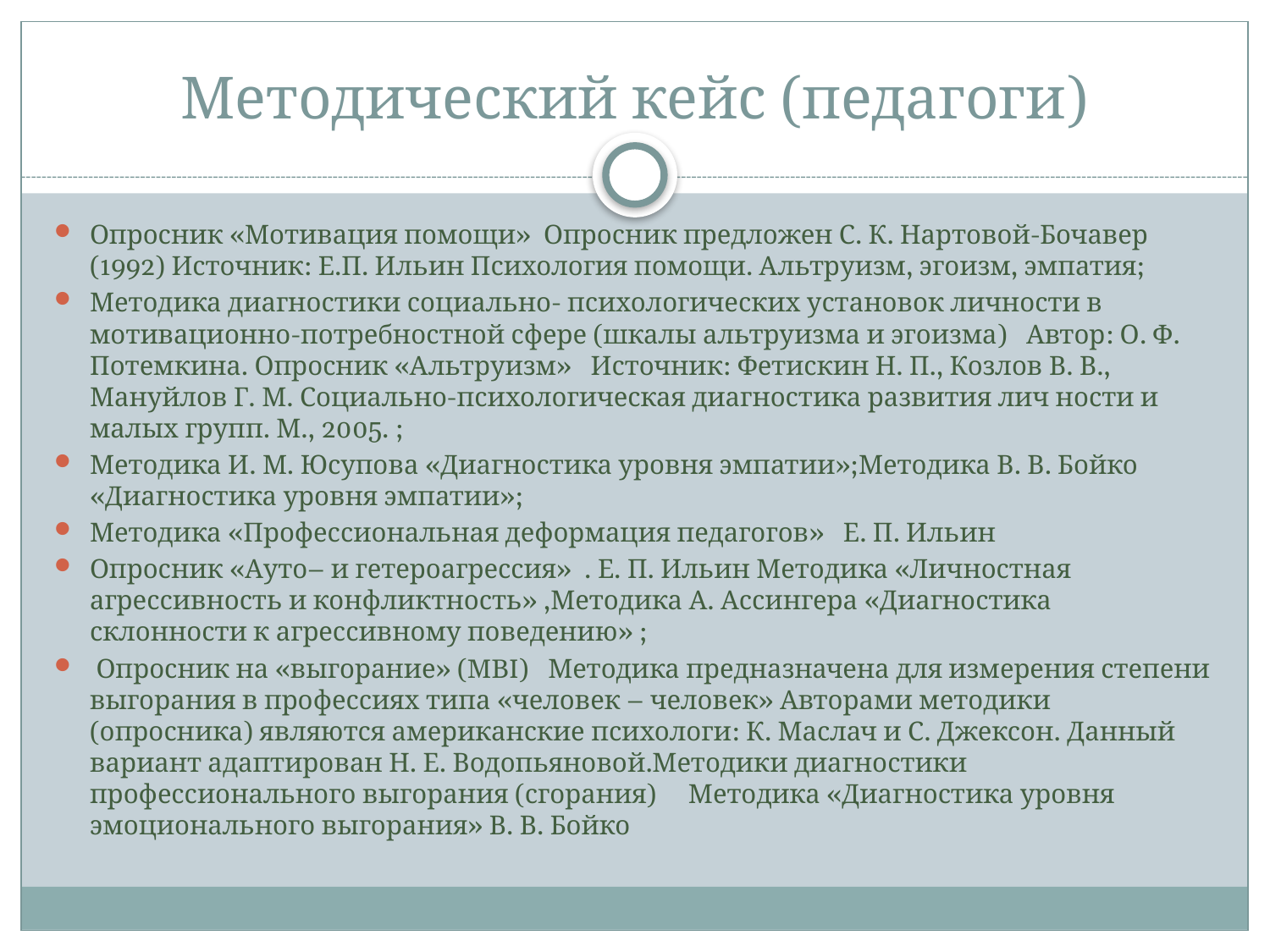

# Методический кейс (педагоги)
Опросник «Мотивация помощи»  Опросник предложен С. К. Нартовой-Бочавер (1992) Источник: Е.П. Ильин Психология помощи. Альтруизм, эгоизм, эмпатия;
Методика диагностики социально- психологических установок личности в мотивационно-потребностной сфере (шкалы альтруизма и эгоизма)   Автор: О. Ф. Потемкина. Опросник «Альтруизм»   Источник: Фетискин Н. П., Козлов В. В., Мануйлов Г. М. Социально-психологическая диагностика развития лич ности и малых групп. М., 2005. ;
Методика И. М. Юсупова «Диагностика уровня эмпатии»;Методика В. В. Бойко «Диагностика уровня эмпатии»;
Методика «Профессиональная деформация педагогов»   Е. П. Ильин
Опросник «Ауто– и гетероагрессия»  . Е. П. Ильин Методика «Личностная агрессивность и конфликтность» ,Методика А. Ассингера «Диагностика склонности к агрессивному поведению» ;
 Опросник на «выгорание» (MBI)   Методика предназначена для измерения степени выгорания в профессиях типа «человек – человек» Авторами методики (опросника) являются американские психологи: К. Маслач и С. Джексон. Данный вариант адаптирован Н. Е. Водопьяновой.Методики диагностики профессионального выгорания (сгорания)     Методика «Диагностика уровня эмоционального выгорания» В. В. Бойко